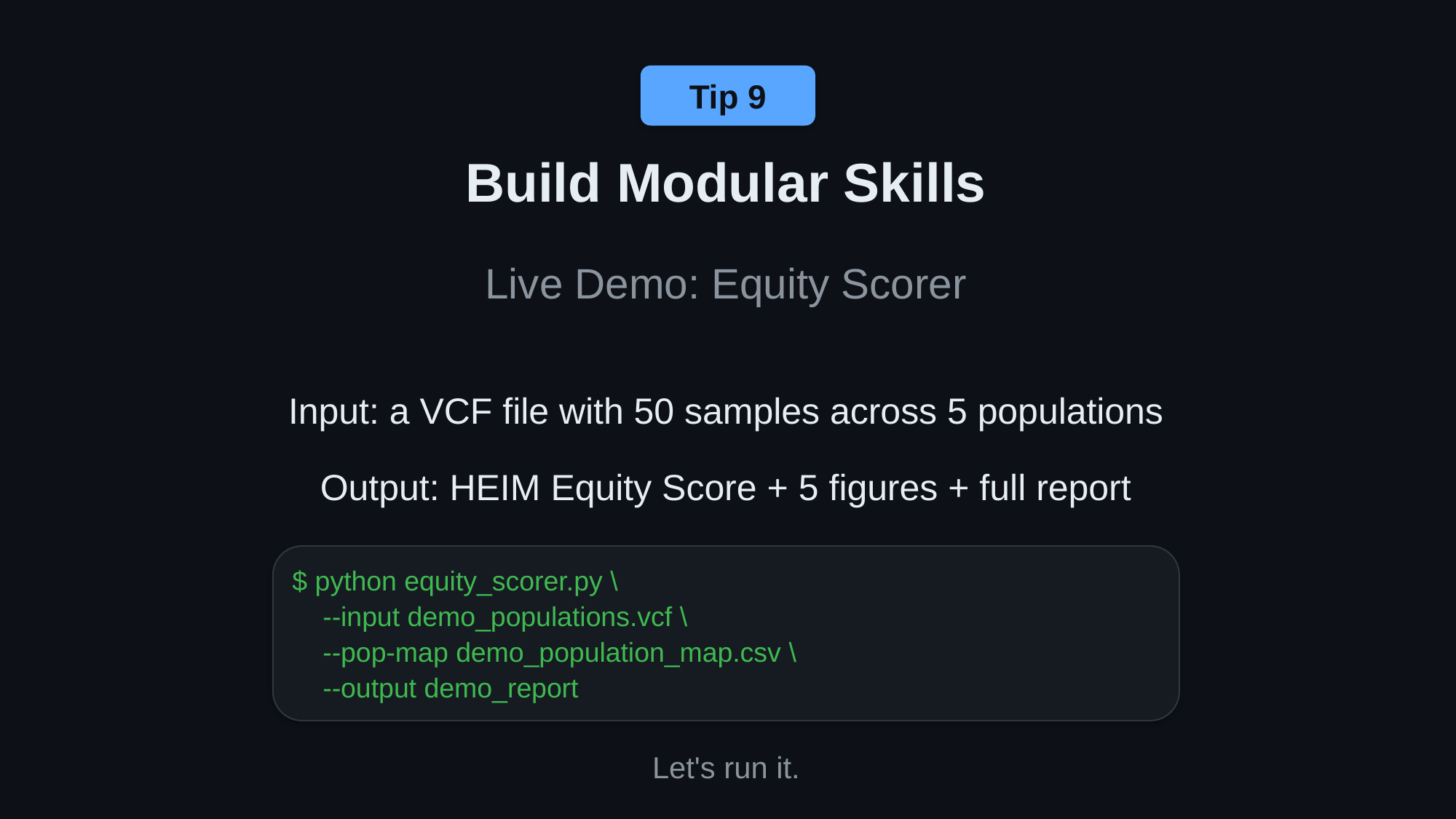

Tip 9
Build Modular Skills
Live Demo: Equity Scorer
Input: a VCF file with 50 samples across 5 populations
Output: HEIM Equity Score + 5 figures + full report
$ python equity_scorer.py \
    --input demo_populations.vcf \
    --pop-map demo_population_map.csv \
    --output demo_report
Let's run it.